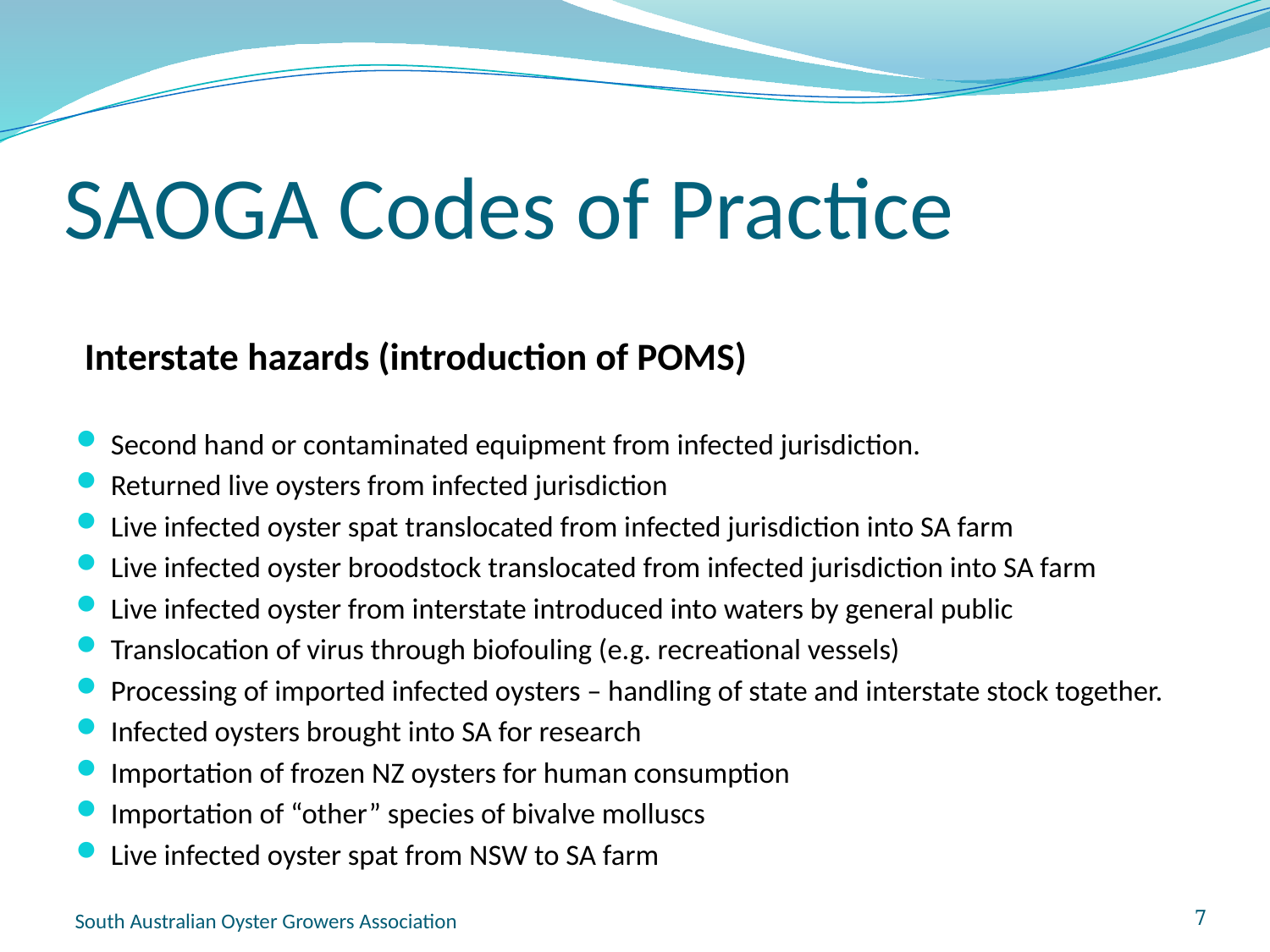

# SAOGA Codes of Practice
 Interstate hazards (introduction of POMS)

Second hand or contaminated equipment from infected jurisdiction.
Returned live oysters from infected jurisdiction
Live infected oyster spat translocated from infected jurisdiction into SA farm
Live infected oyster broodstock translocated from infected jurisdiction into SA farm
Live infected oyster from interstate introduced into waters by general public
Translocation of virus through biofouling (e.g. recreational vessels)
Processing of imported infected oysters – handling of state and interstate stock together.
Infected oysters brought into SA for research
Importation of frozen NZ oysters for human consumption
Importation of “other” species of bivalve molluscs
Live infected oyster spat from NSW to SA farm

South Australian Oyster Growers Association
7